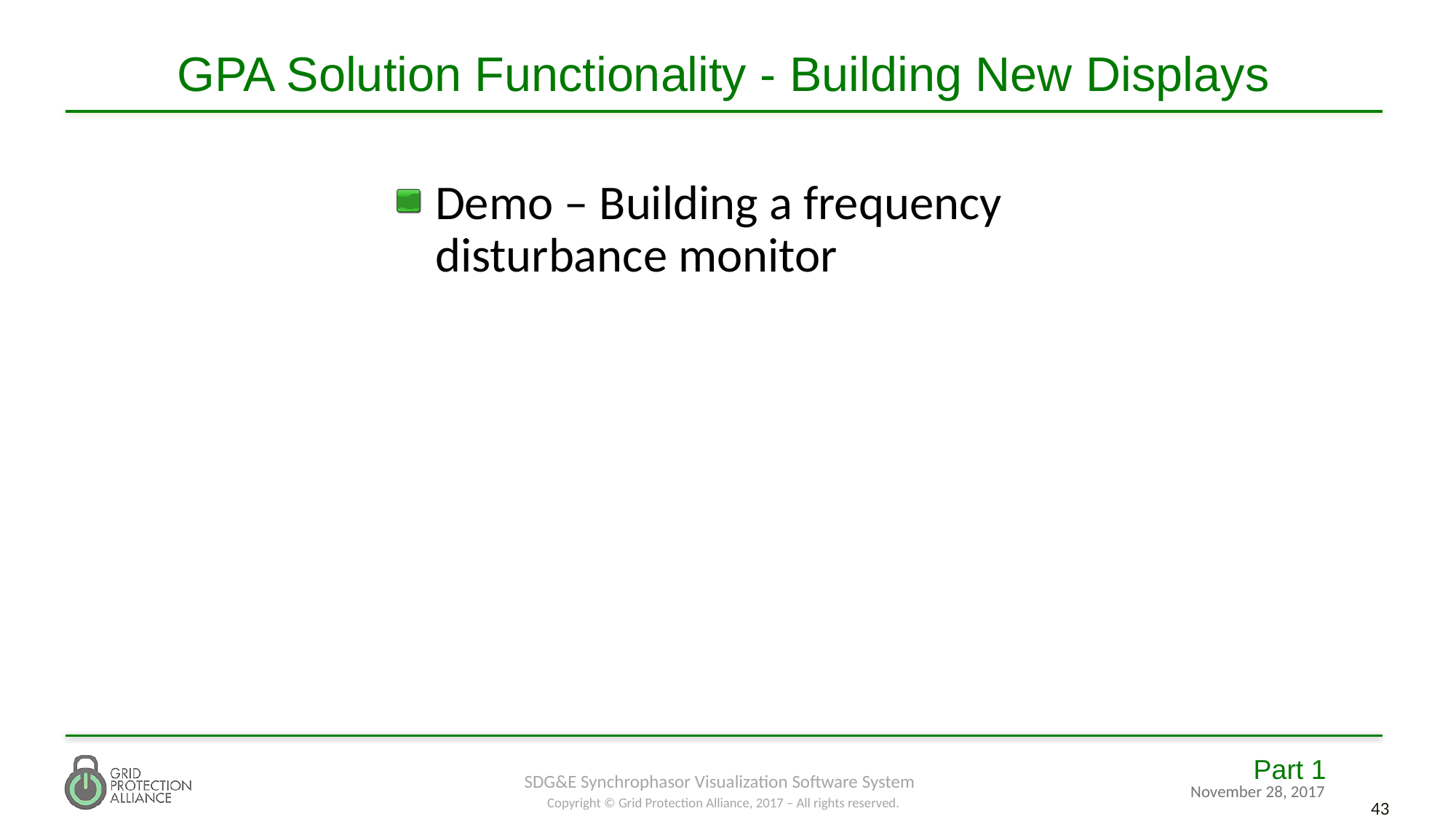

# GPA Solution Functionality - Building New Displays
Demo – Building a frequency disturbance monitor
Part 1
November 28, 2017
SDG&E Synchrophasor Visualization Software System